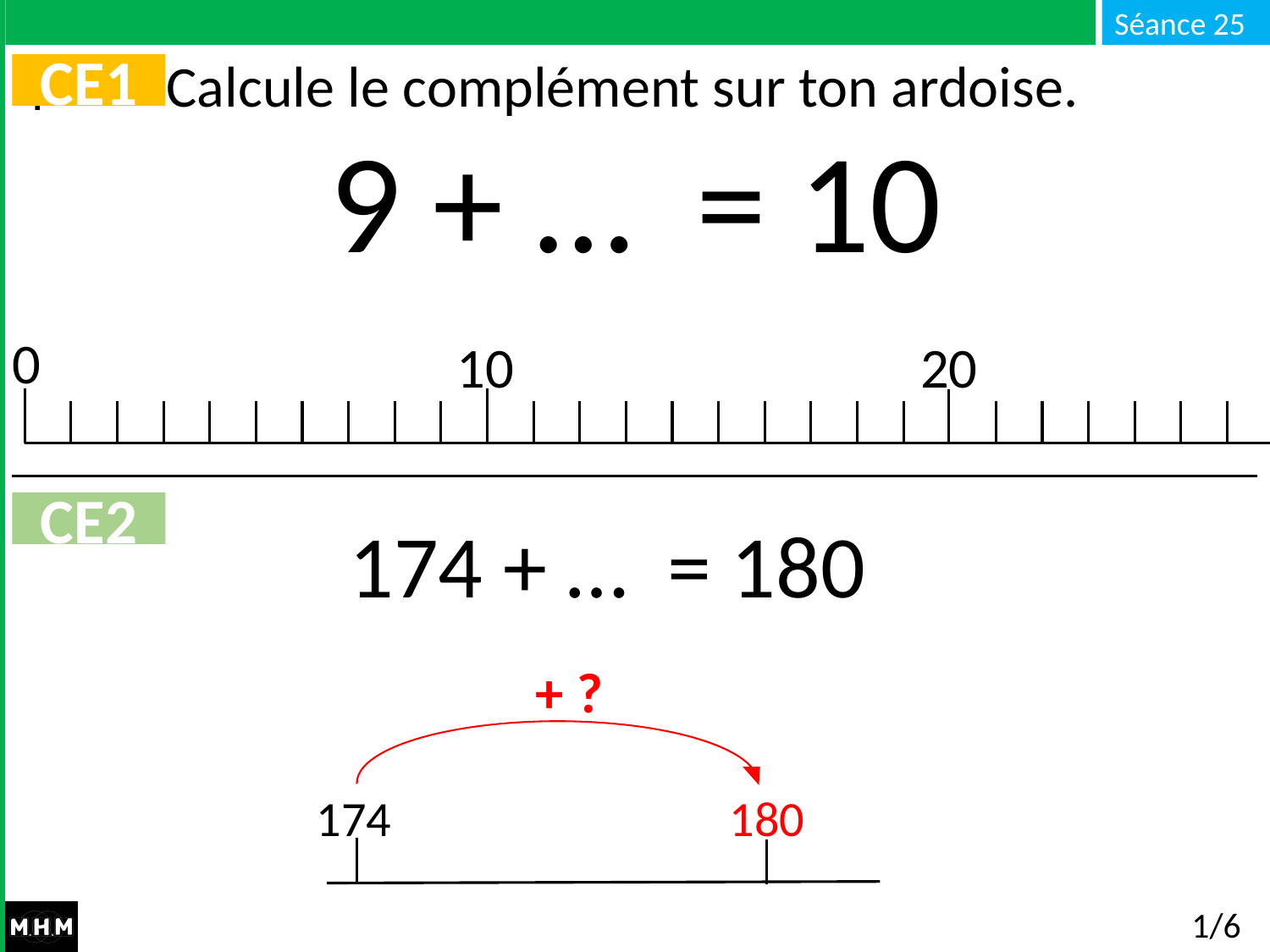

# Calcule le complément sur ton ardoise.
CE1
 9 + …  = 10
0
20
10
CE2
174 + …  = 180
+ ?

174
180
1/6